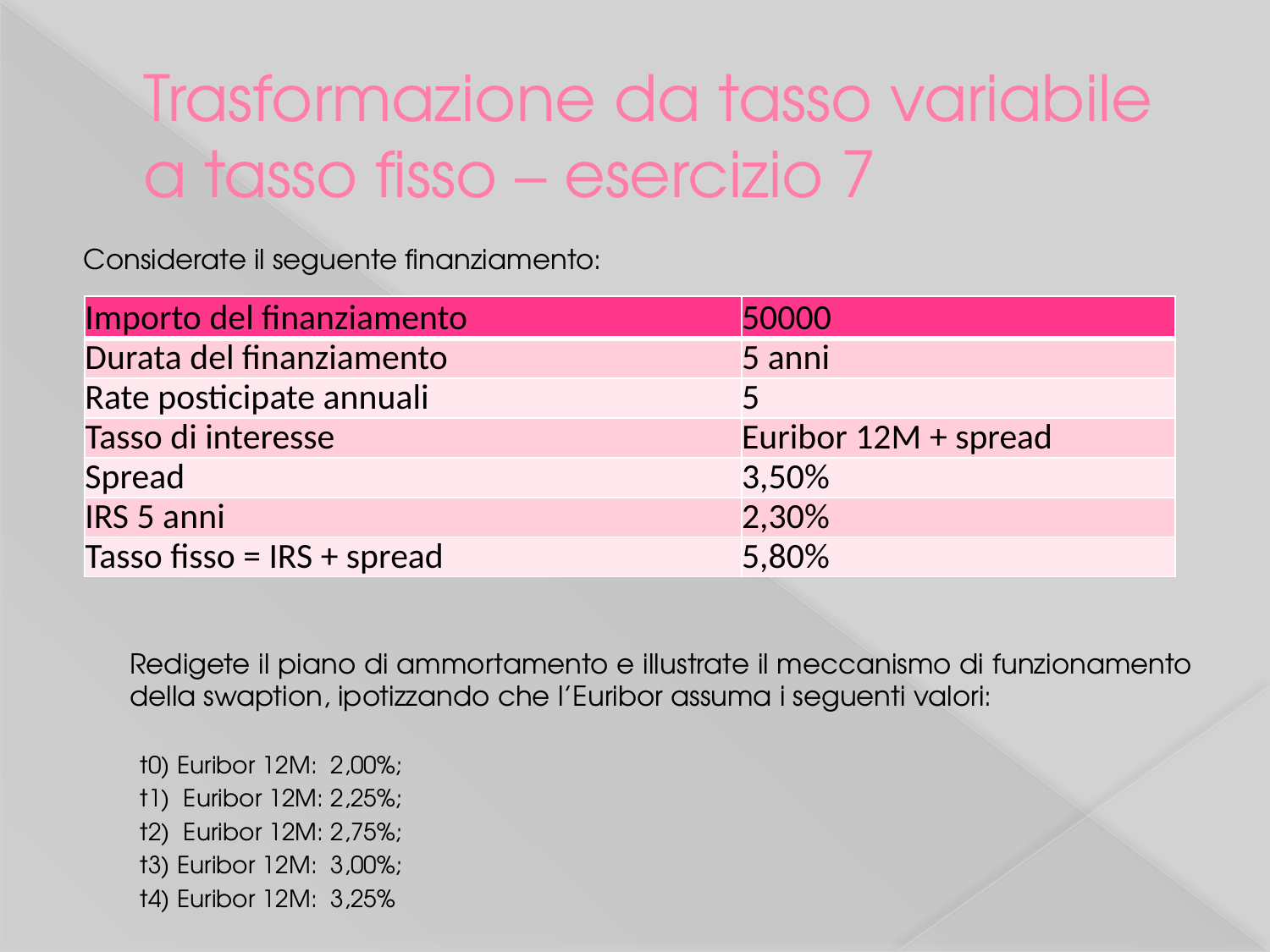

# Trasformazione da tasso variabile a tasso fisso – esercizio 7
Considerate il seguente finanziamento:

	Redigete il piano di ammortamento e illustrate il meccanismo di funzionamento della swaption, ipotizzando che l’Euribor assuma i seguenti valori:

t0) Euribor 12M: 	2,00%;
t1)  Euribor 12M: 	2,25%;
t2)  Euribor 12M: 	2,75%;
t3) Euribor 12M:	3,00%;
t4) Euribor 12M: 	3,25%

| Importo del finanziamento | 50000 |
| --- | --- |
| Durata del finanziamento | 5 anni |
| Rate posticipate annuali | 5 |
| Tasso di interesse | Euribor 12M + spread |
| Spread | 3,50% |
| IRS 5 anni | 2,30% |
| Tasso fisso = IRS + spread | 5,80% |